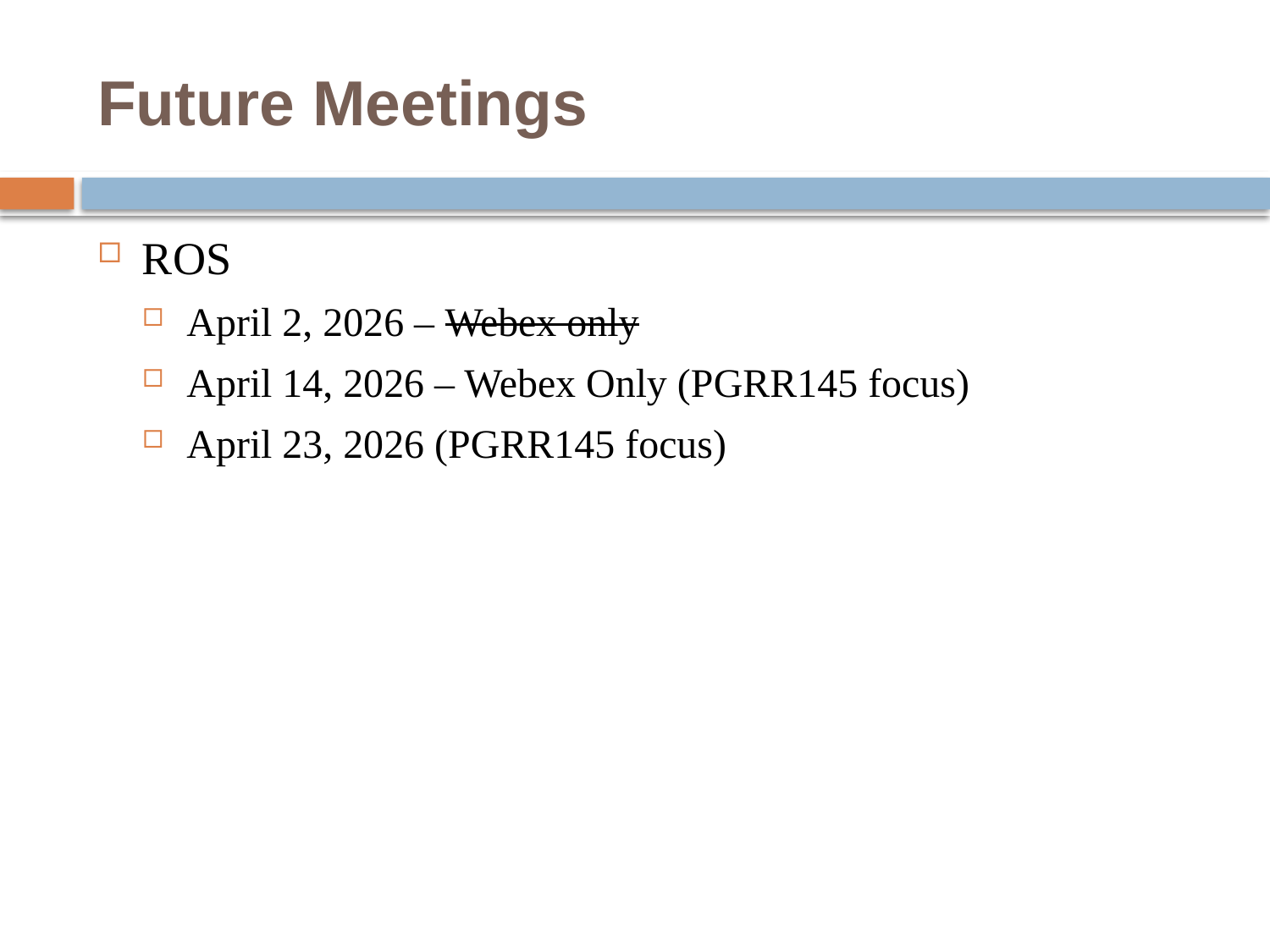

# Future Meetings
ROS
April 2, 2026 – Webex only
April 14, 2026 – Webex Only (PGRR145 focus)
April 23, 2026 (PGRR145 focus)